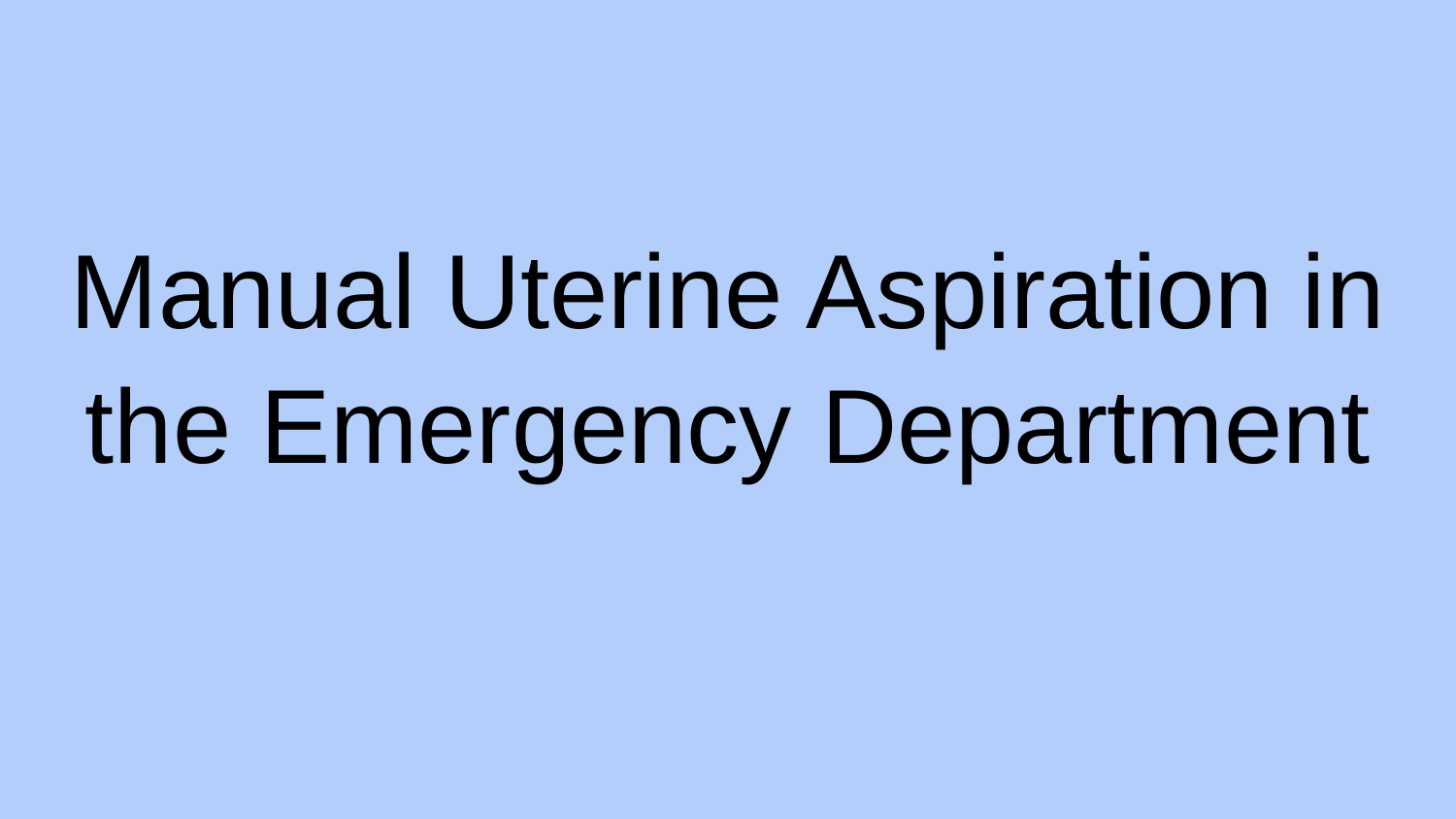

# Manual Uterine Aspiration in the Emergency Department